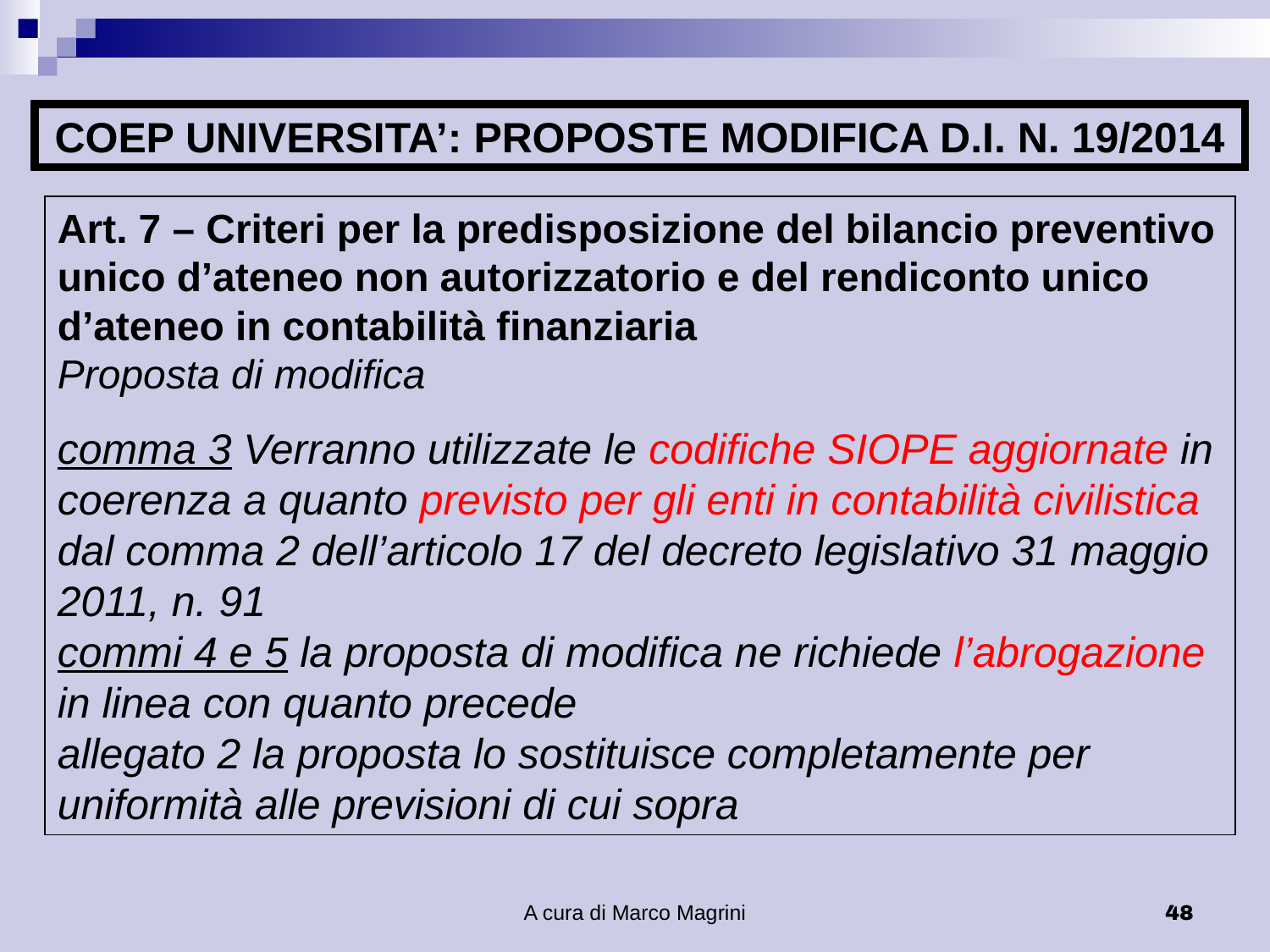

COEP UNIVERSITA’: PROPOSTE MODIFICA D.I. N. 19/2014
Art. 7 – Criteri per la predisposizione del bilancio preventivo unico d’ateneo non autorizzatorio e del rendiconto unico d’ateneo in contabilità finanziaria
Proposta di modifica

comma 3 Verranno utilizzate le codifiche SIOPE aggiornate in coerenza a quanto previsto per gli enti in contabilità civilistica dal comma 2 dell’articolo 17 del decreto legislativo 31 maggio 2011, n. 91
commi 4 e 5 la proposta di modifica ne richiede l’abrogazione in linea con quanto precede
allegato 2 la proposta lo sostituisce completamente per  uniformità alle previsioni di cui sopra
A cura di Marco Magrini
48